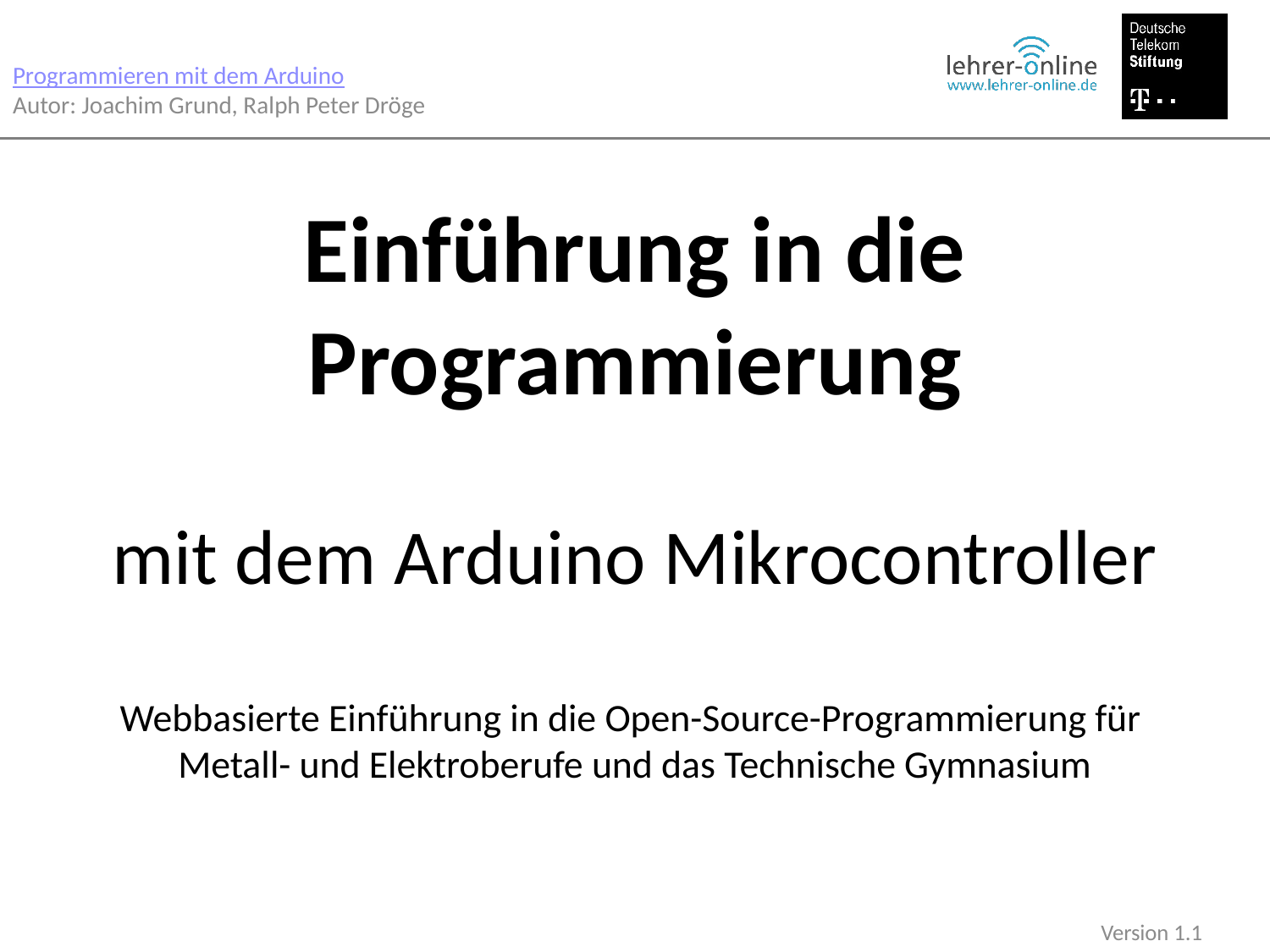

Programmieren mit dem Arduino
Autor: Joachim Grund, Ralph Peter Dröge
# Einführung in die Programmierung mit dem Arduino Mikrocontroller Webbasierte Einführung in die Open-Source-Programmierung für Metall- und Elektroberufe und das Technische Gymnasium
Version 1.1